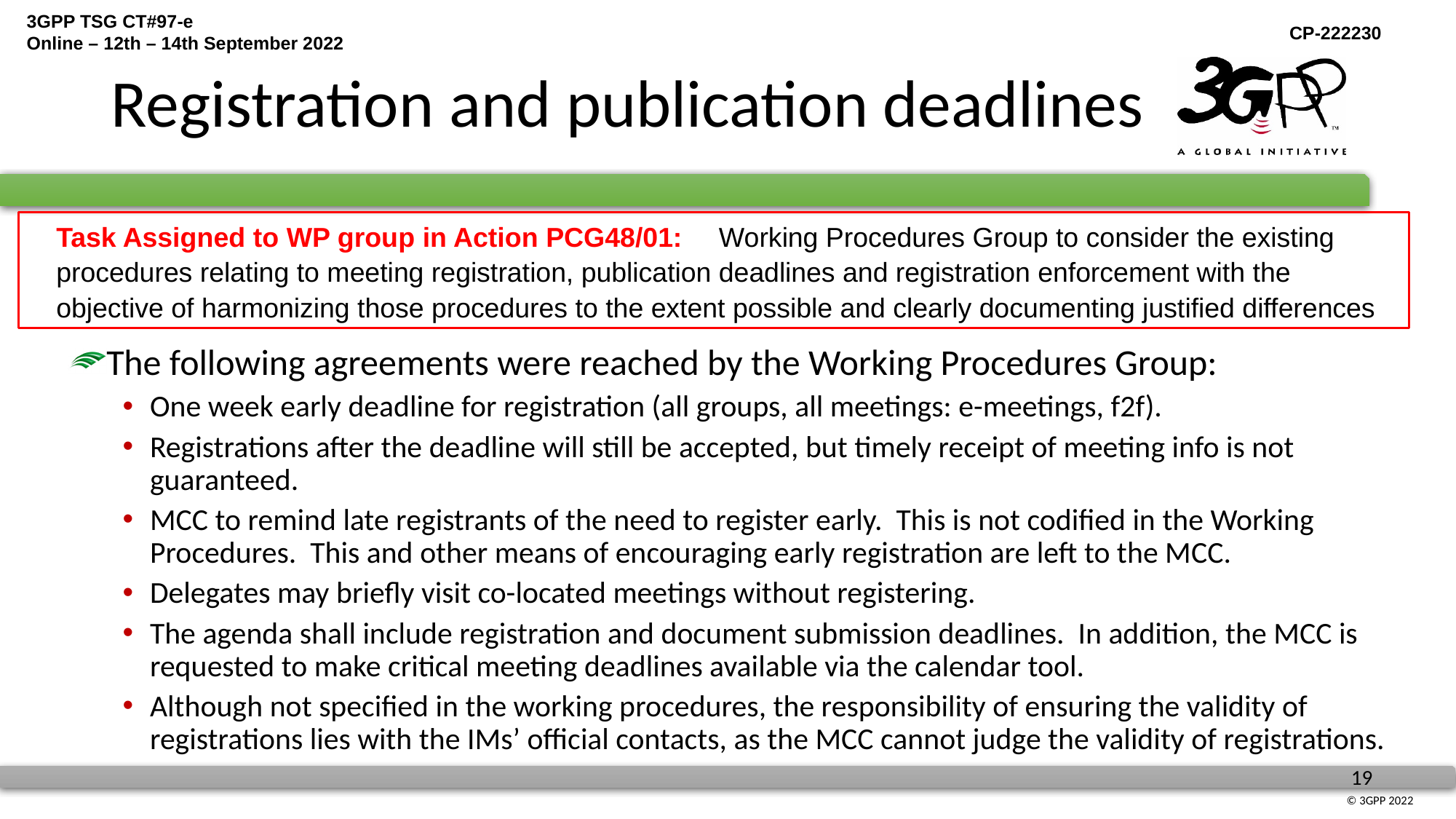

# Registration and publication deadlines
Task Assigned to WP group in Action PCG48/01:	 Working Procedures Group to consider the existing procedures relating to meeting registration, publication deadlines and registration enforcement with the objective of harmonizing those procedures to the extent possible and clearly documenting justified differences
The following agreements were reached by the Working Procedures Group:
One week early deadline for registration (all groups, all meetings: e-meetings, f2f).
Registrations after the deadline will still be accepted, but timely receipt of meeting info is not guaranteed.
MCC to remind late registrants of the need to register early.  This is not codified in the Working Procedures.  This and other means of encouraging early registration are left to the MCC.
Delegates may briefly visit co-located meetings without registering.
The agenda shall include registration and document submission deadlines.  In addition, the MCC is requested to make critical meeting deadlines available via the calendar tool.
Although not specified in the working procedures, the responsibility of ensuring the validity of registrations lies with the IMs’ official contacts, as the MCC cannot judge the validity of registrations.